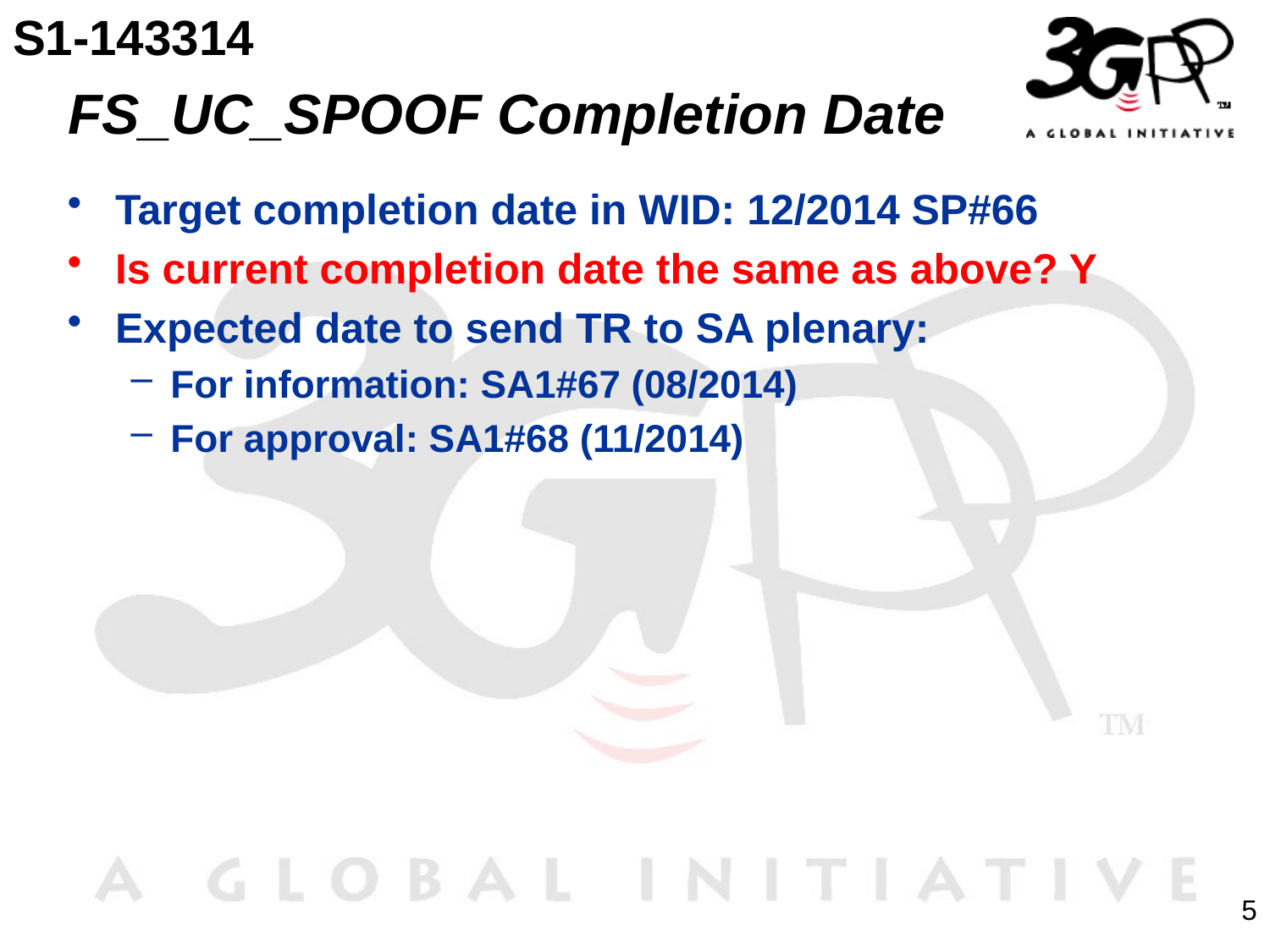

S1-143314
# FS_UC_SPOOF Completion Date
Target completion date in WID: 12/2014 SP#66
Is current completion date the same as above? Y
Expected date to send TR to SA plenary:
For information: SA1#67 (08/2014)
For approval: SA1#68 (11/2014)

5